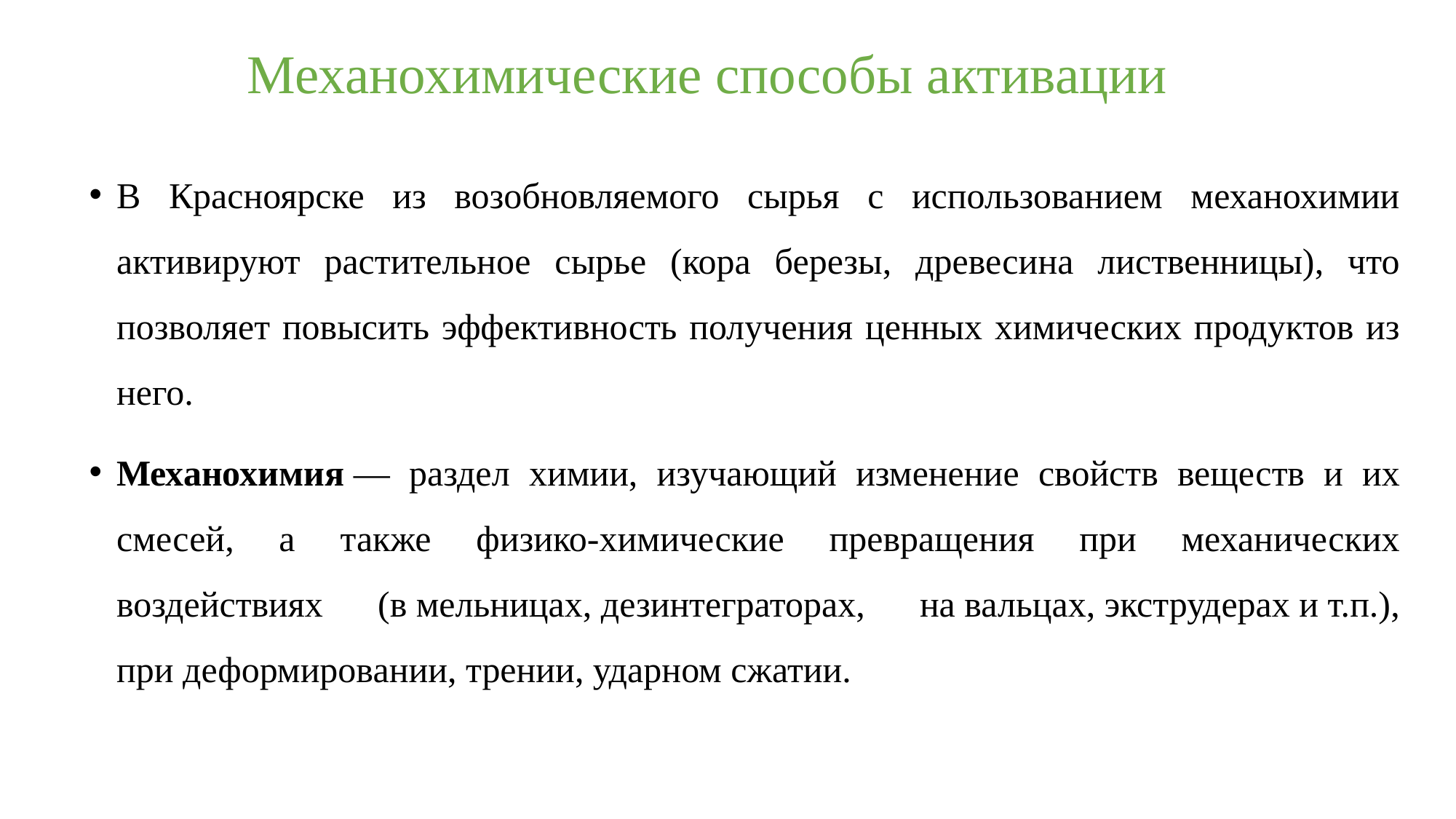

# Механохимические способы активации
В Красноярске из возобновляемого сырья с использованием механохимии активируют растительное сырье (кора березы, древесина лиственницы), что позволяет повысить эффективность получения ценных химических продуктов из него.
Механохимия — раздел химии, изучающий изменение свойств веществ и их смесей, а также физико-химические превращения при механических воздействиях (в мельницах, дезинтеграторах, на вальцах, экструдерах и т.п.), при деформировании, трении, ударном сжатии.